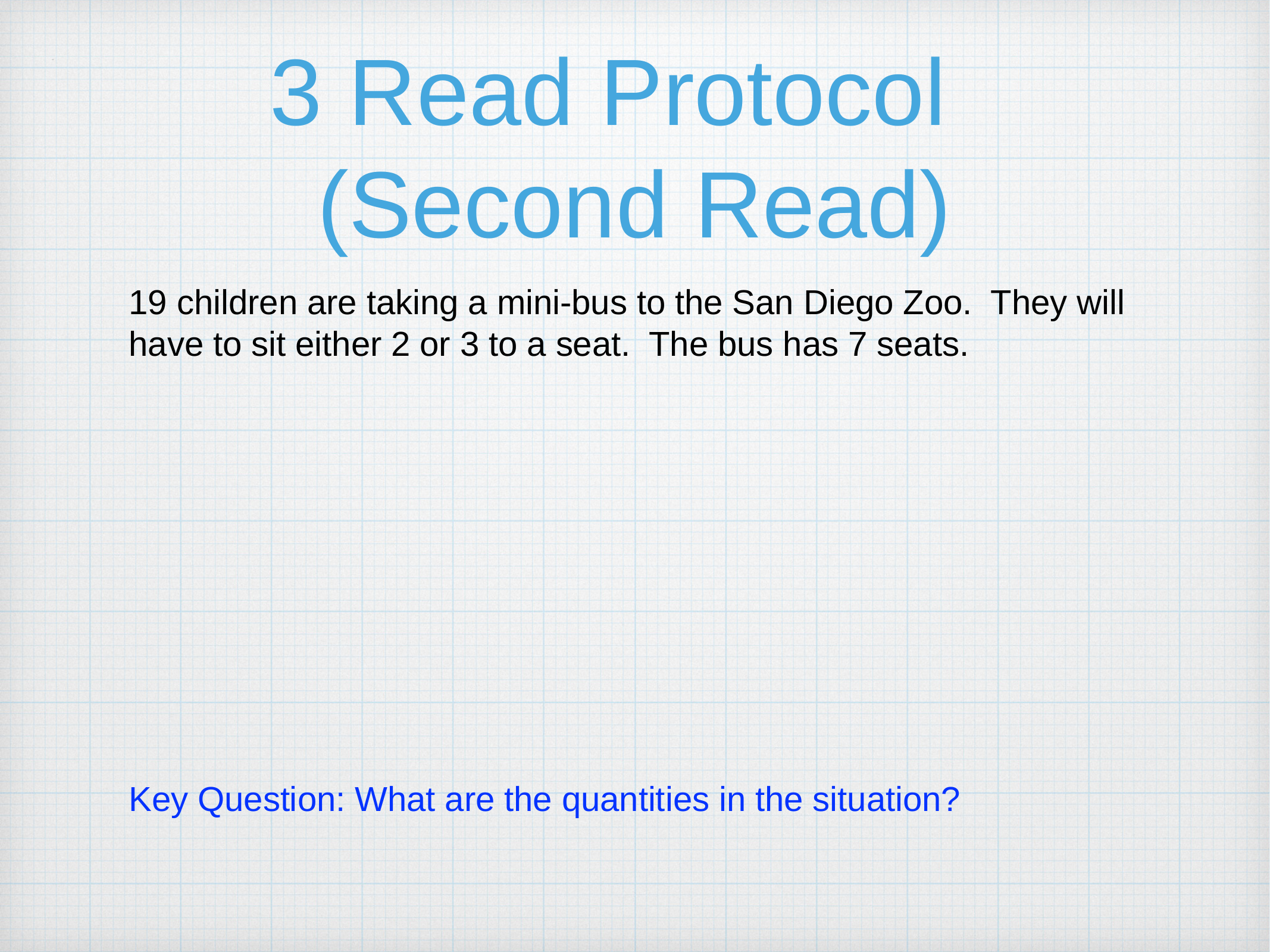

# 3 Read Protocol
(Second Read)
19 children are taking a mini-bus to the San Diego Zoo.  They will have to sit either 2 or 3 to a seat.  The bus has 7 seats.

Key Question: What are the quantities in the situation?